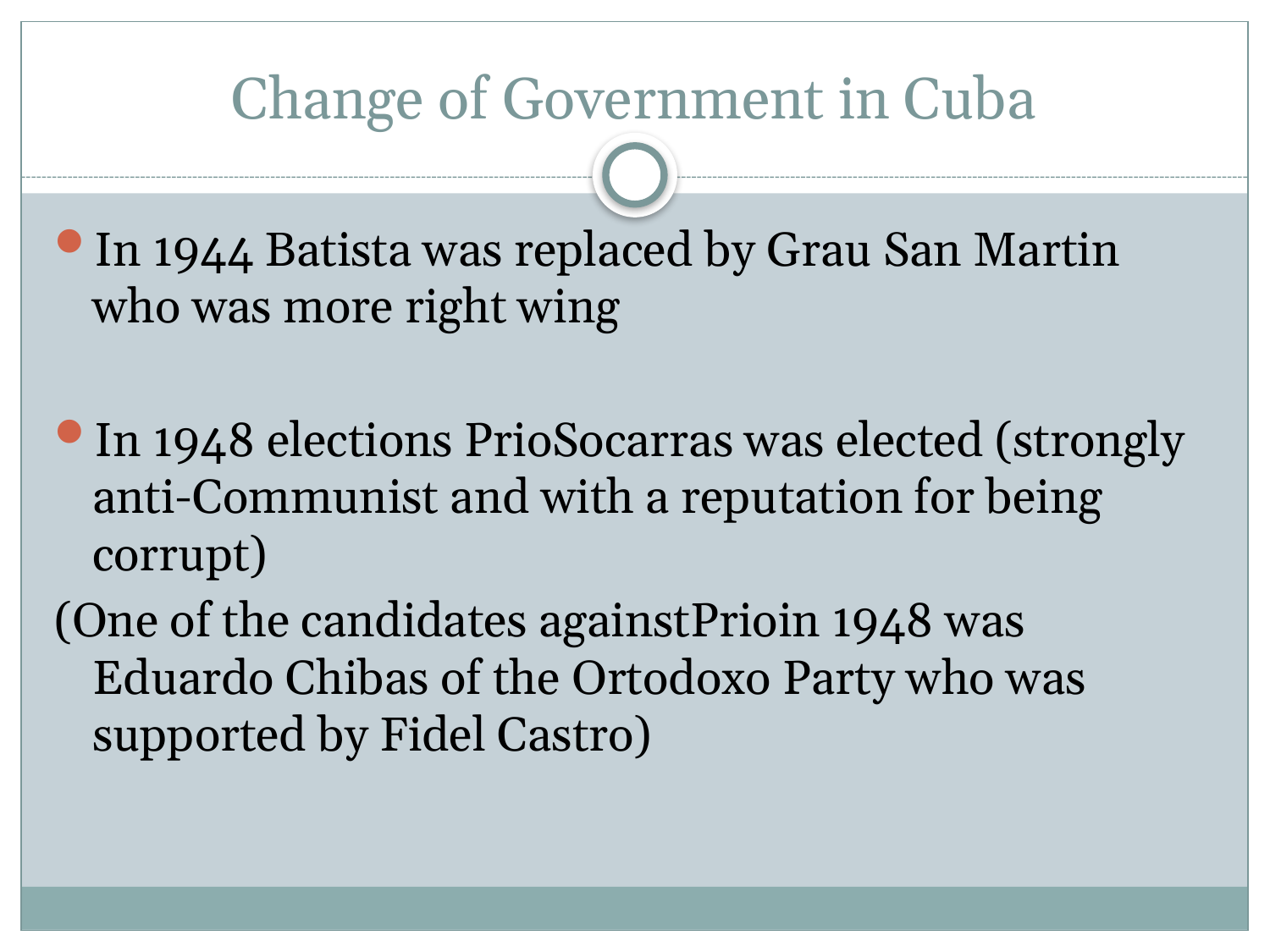

# Change of Government in Cuba
In 1944 Batista was replaced by Grau San Martin who was more right wing

In 1948 elections PrioSocarras was elected (strongly anti-Communist and with a reputation for being corrupt)
(One of the candidates againstPrioin 1948 was Eduardo Chibas of the Ortodoxo Party who was supported by Fidel Castro)